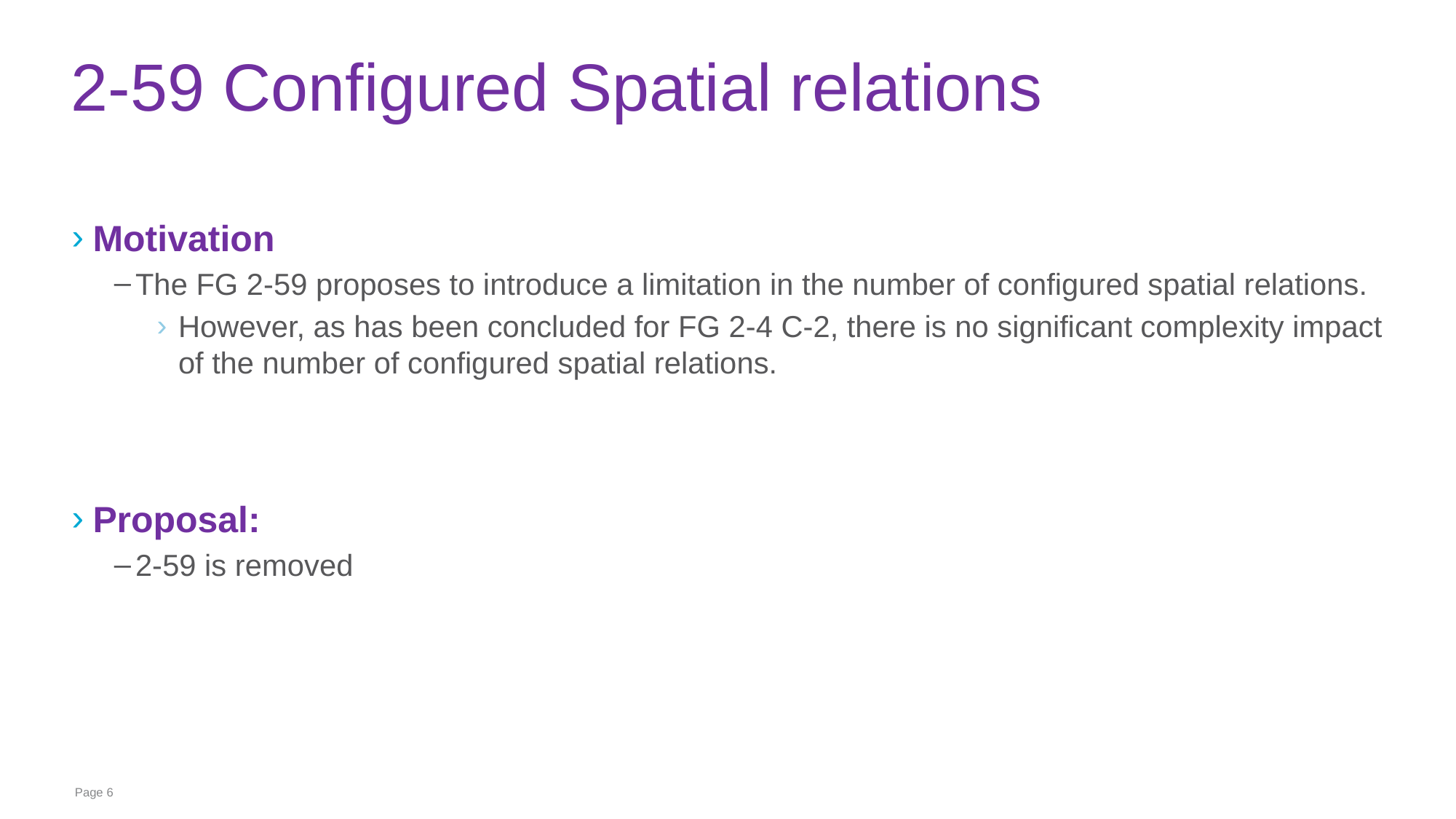

# 2-59 Configured Spatial relations
Motivation
The FG 2-59 proposes to introduce a limitation in the number of configured spatial relations.
However, as has been concluded for FG 2-4 C-2, there is no significant complexity impact of the number of configured spatial relations.

Proposal:
2-59 is removed